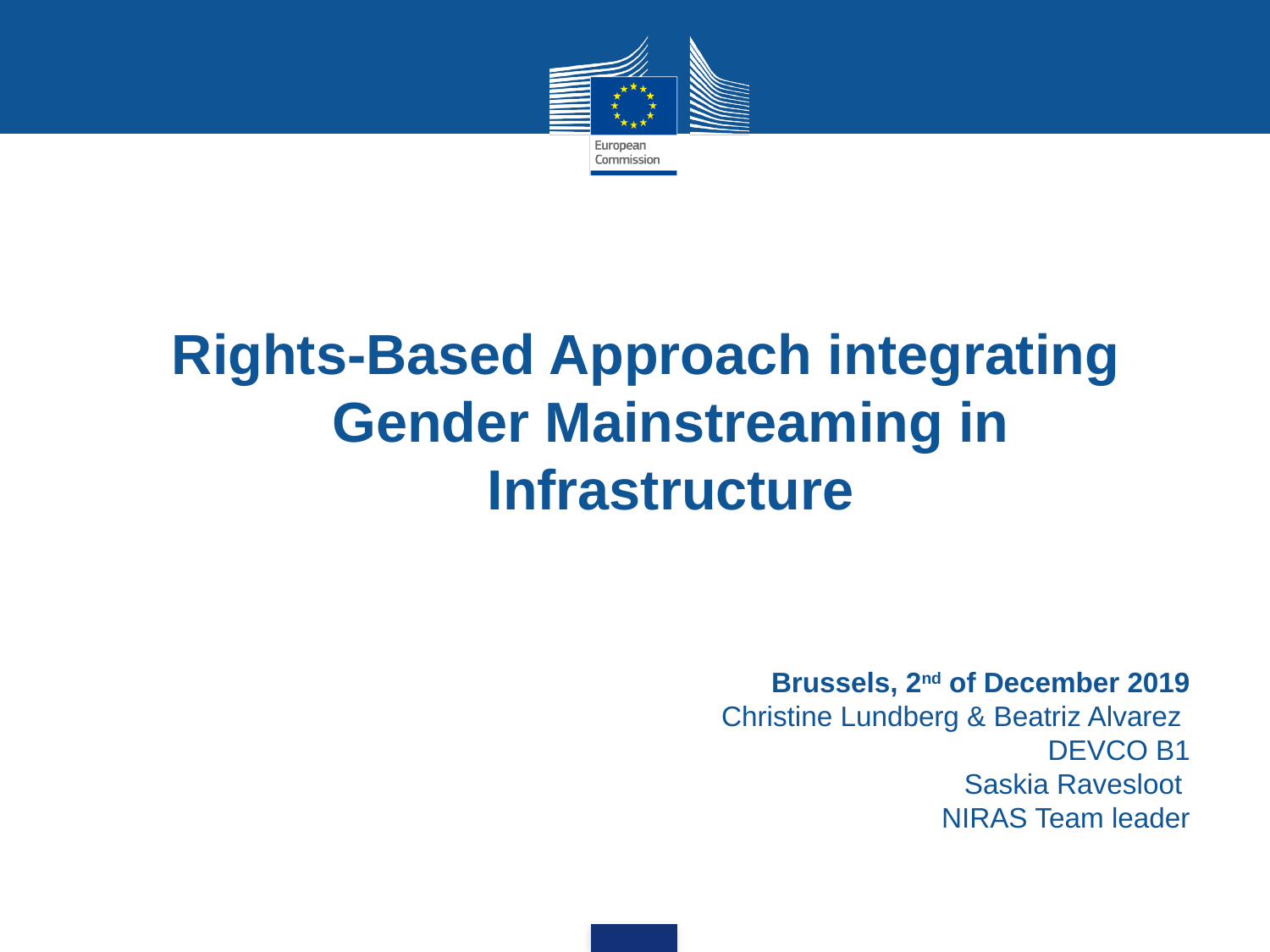

# Rights-Based Approach integrating Gender Mainstreaming in Infrastructure
Brussels, 2nd of December 2019
Christine Lundberg & Beatriz Alvarez
DEVCO B1
Saskia Ravesloot
NIRAS Team leader